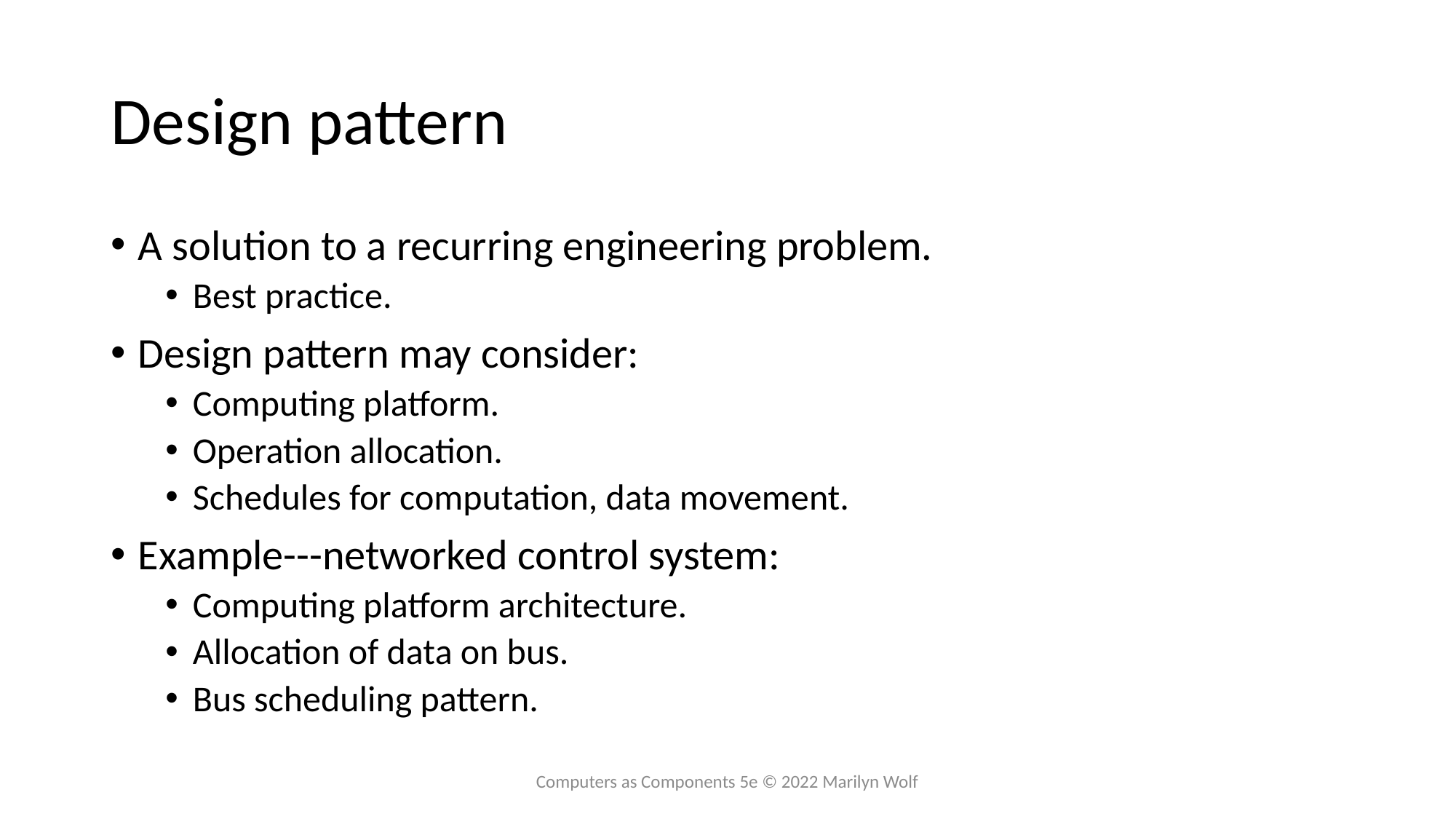

# Design pattern
A solution to a recurring engineering problem.
Best practice.
Design pattern may consider:
Computing platform.
Operation allocation.
Schedules for computation, data movement.
Example---networked control system:
Computing platform architecture.
Allocation of data on bus.
Bus scheduling pattern.
Computers as Components 5e © 2022 Marilyn Wolf